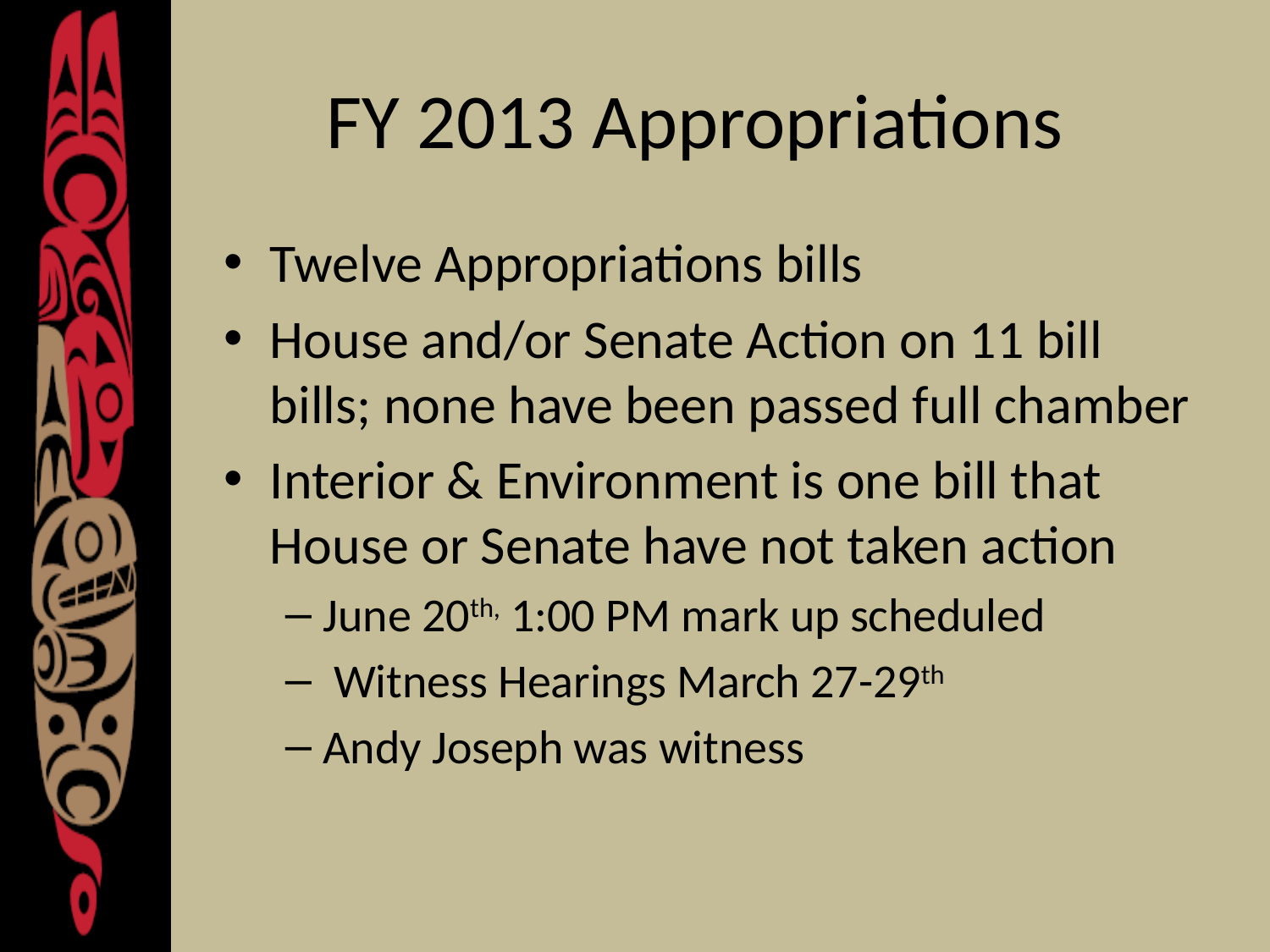

# FY 2013 Appropriations
Twelve Appropriations bills
House and/or Senate Action on 11 bill bills; none have been passed full chamber
Interior & Environment is one bill that House or Senate have not taken action
June 20th, 1:00 PM mark up scheduled
 Witness Hearings March 27-29th
Andy Joseph was witness